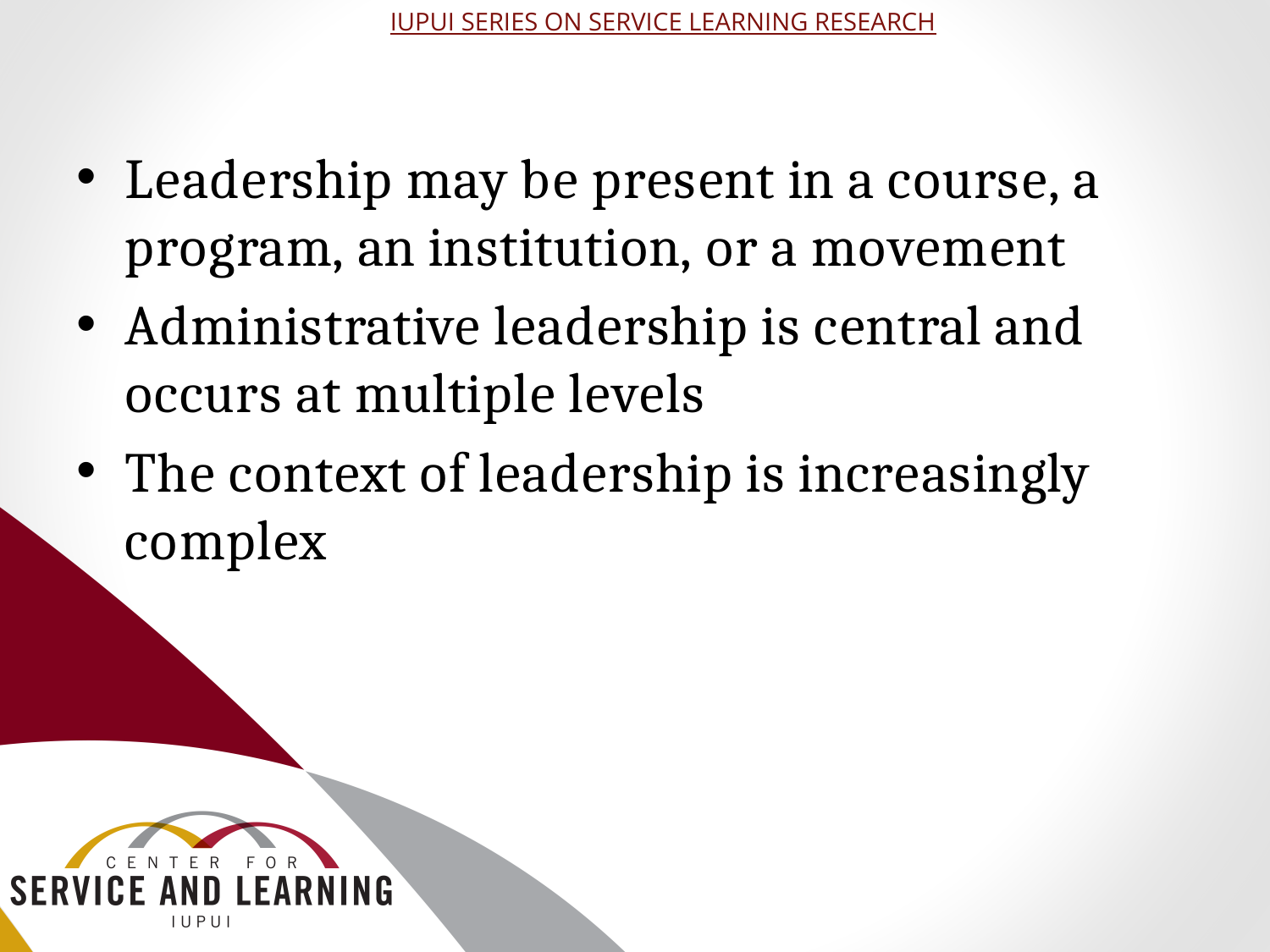

IUPUI SERIES ON SERVICE LEARNING RESEARCH
Leadership may be present in a course, a program, an institution, or a movement
Administrative leadership is central and occurs at multiple levels
The context of leadership is increasingly complex